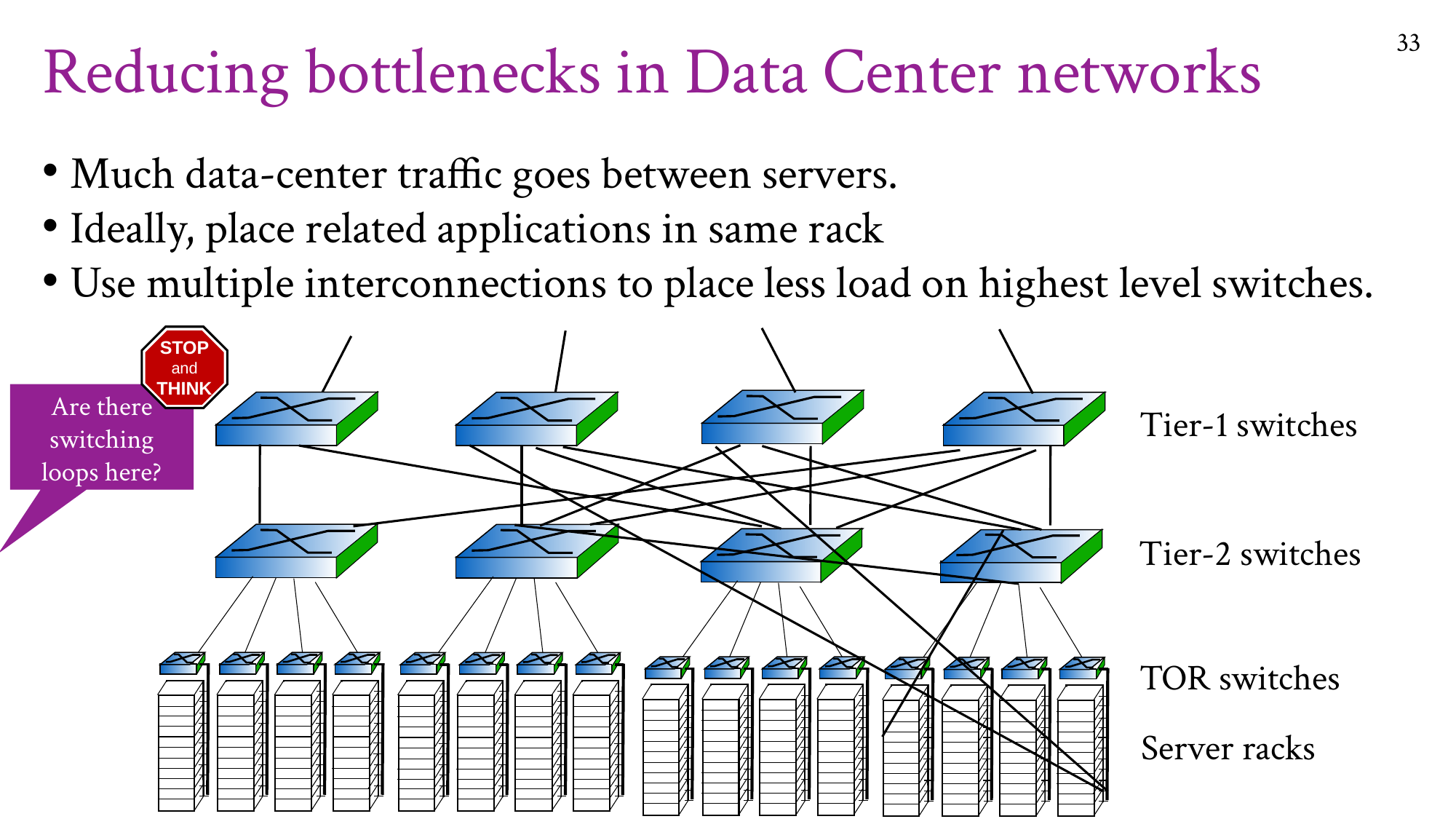

# Reducing bottlenecks in Data Center networks
Much data-center traffic goes between servers.
Ideally, place related applications in same rack
Use multiple interconnections to place less load on highest level switches.

STOP
and
THINK

Are there switching loops here?

Tier-1 switches
Tier-2 switches

TOR switches
Server racks